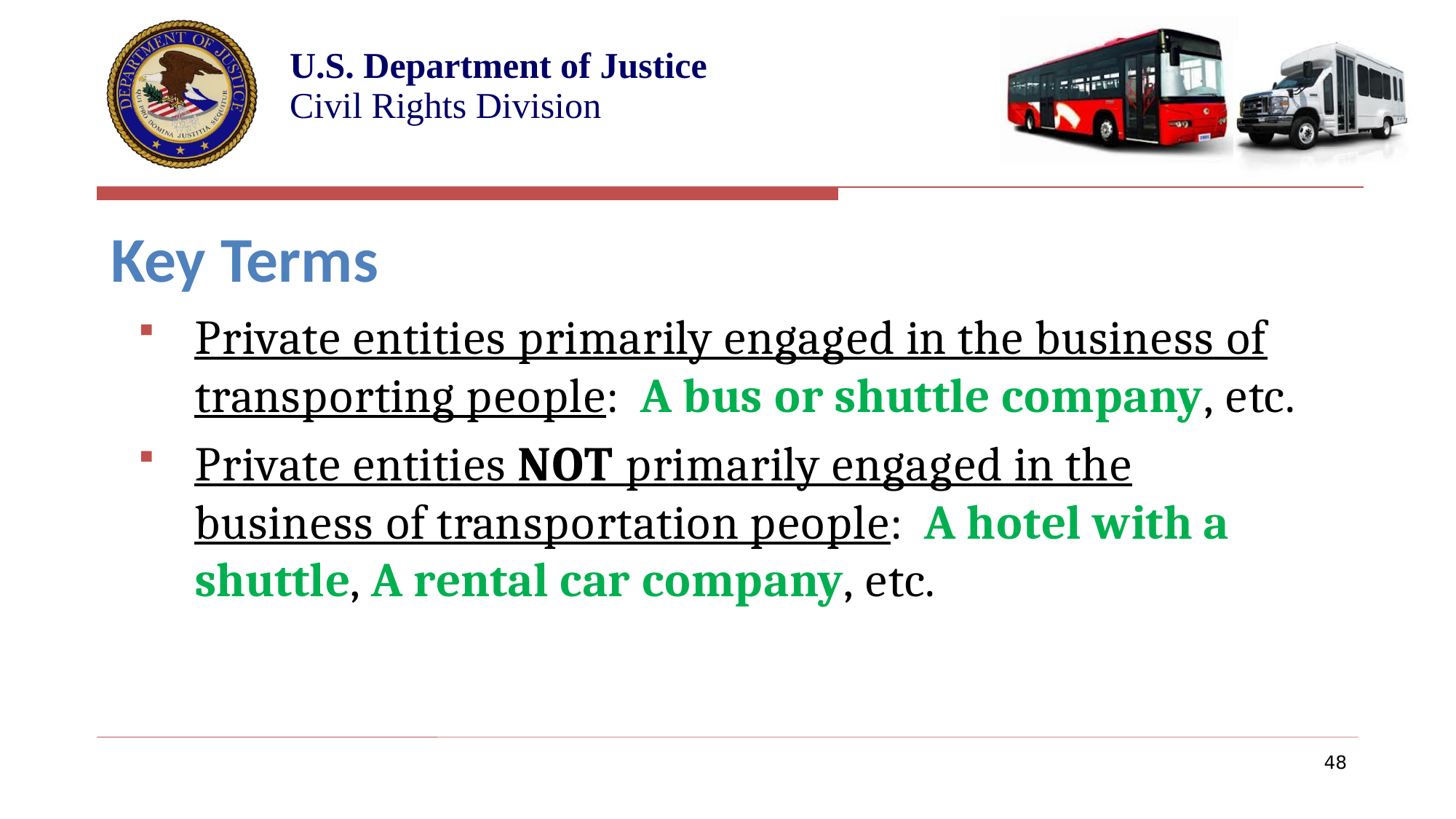

# Key Terms
Private entities primarily engaged in the business of transporting people:  A bus or shuttle company, etc.
Private entities NOT primarily engaged in the business of transportation people:  A hotel with a shuttle, A rental car company, etc.
48